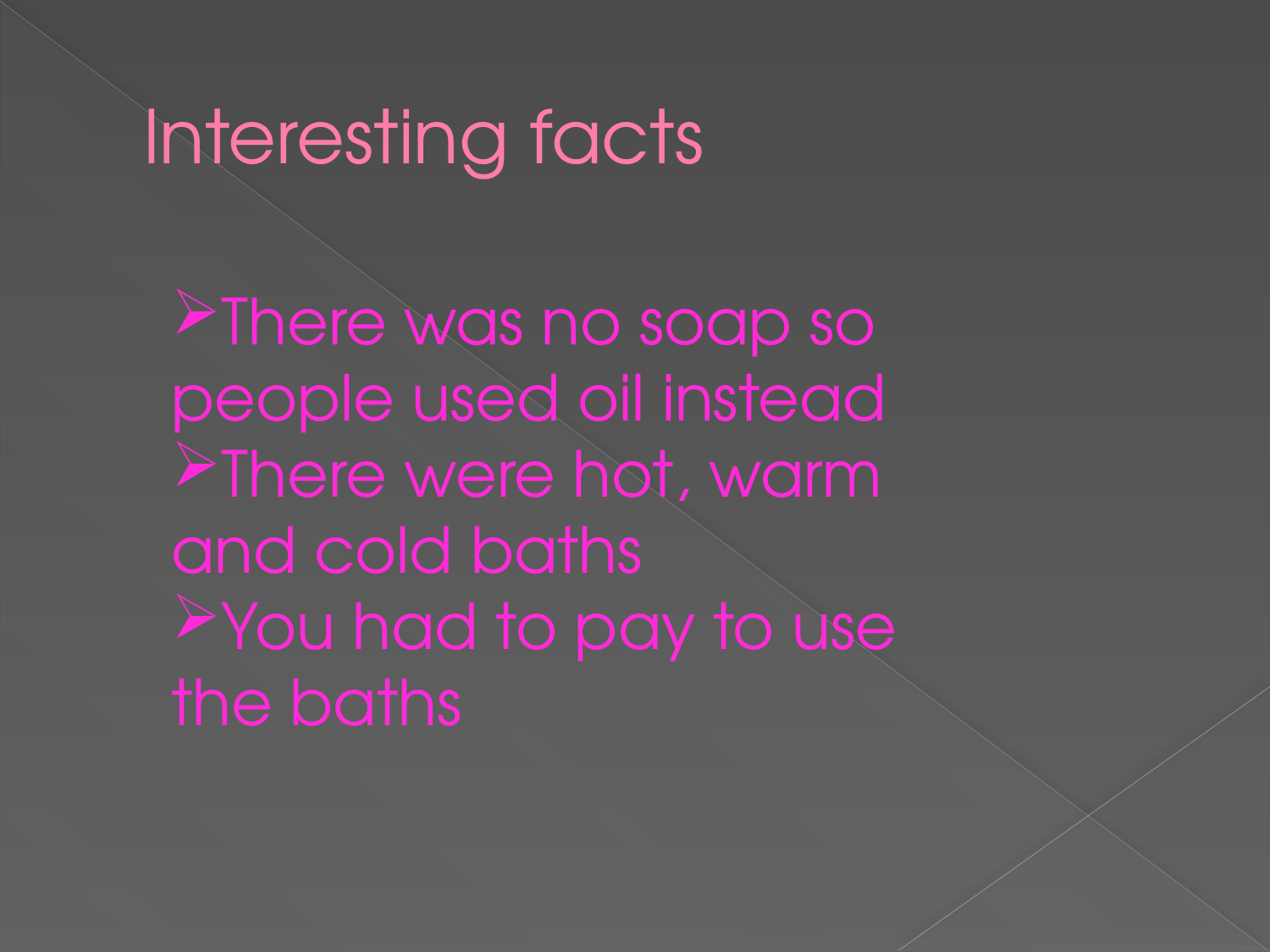

# Interesting facts
There was no soap so people used oil instead
There were hot, warm and cold baths
You had to pay to use the baths